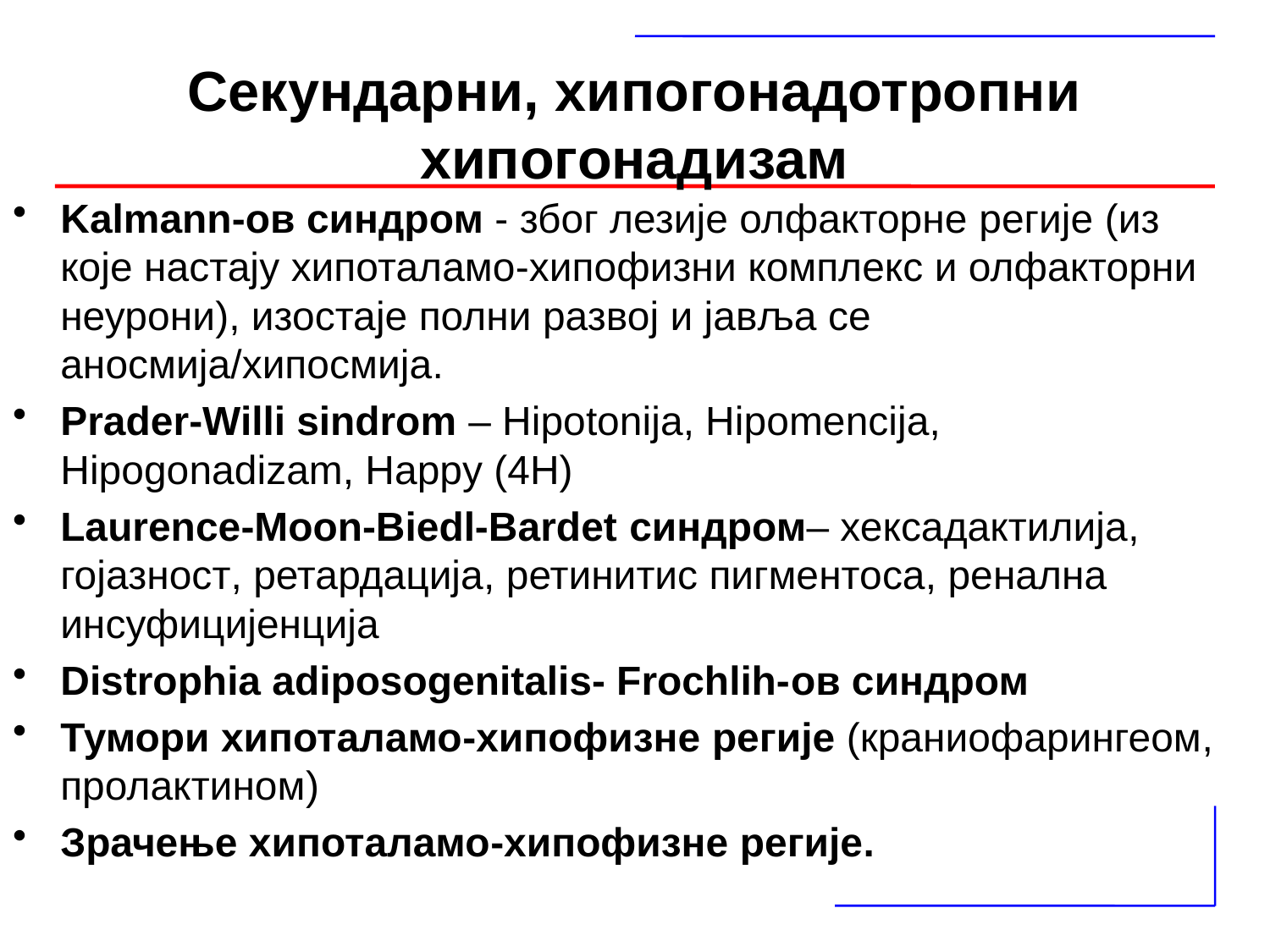

# Секундарни, хипогонадотропни хипогонадизам
Kalmann-ов синдром - због лезије олфакторне регије (из које настају хипоталамо-хипофизни комплекс и олфакторни неурони), изостаје полни развој и јавља се аносмија/хипосмија.
Prader-Willi sindrom – Hipotonija, Hipomencija, Hipogonadizam, Happy (4H)
Laurence-Moon-Biedl-Bardet синдром– хексадактилија, гојазност, ретардација, ретинитис пигментоса, ренална инсуфицијенција
Distrophia adiposogenitalis- Frochlih-ов синдром
Тумори хипоталамо-хипофизне регије (краниофарингеом, пролактином)
Зрачење хипоталамо-хипофизне регије.